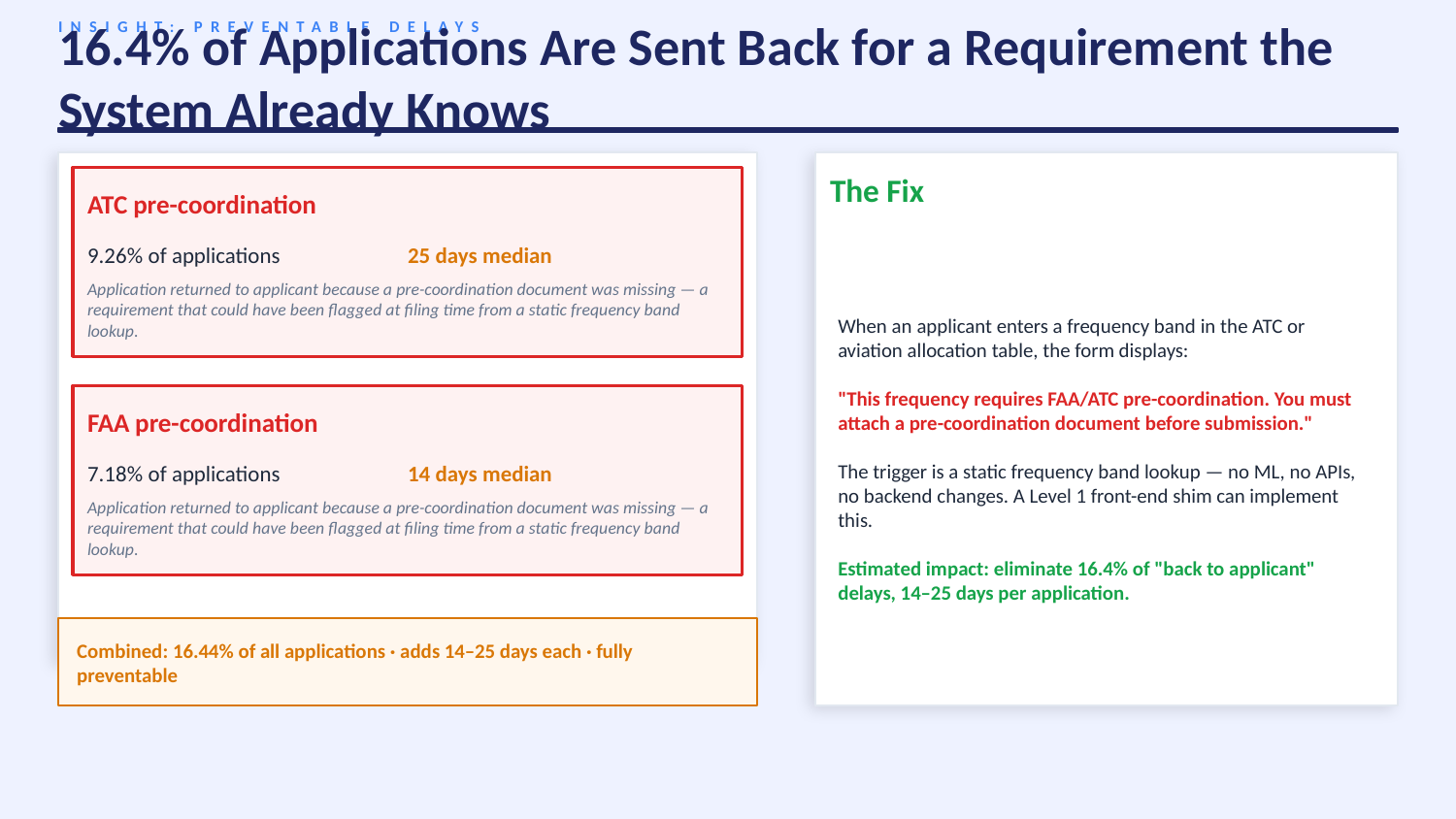

INSIGHT: PREVENTABLE DELAYS
16.4% of Applications Are Sent Back for a Requirement the System Already Knows

The Fix

ATC pre-coordination
When an applicant enters a frequency band in the ATC or aviation allocation table, the form displays:

"This frequency requires FAA/ATC pre-coordination. You must attach a pre-coordination document before submission."

The trigger is a static frequency band lookup — no ML, no APIs, no backend changes. A Level 1 front-end shim can implement this.

Estimated impact: eliminate 16.4% of "back to applicant" delays, 14–25 days per application.
9.26% of applications
25 days median
Application returned to applicant because a pre-coordination document was missing — a requirement that could have been flagged at filing time from a static frequency band lookup.

FAA pre-coordination
7.18% of applications
14 days median
Application returned to applicant because a pre-coordination document was missing — a requirement that could have been flagged at filing time from a static frequency band lookup.

Combined: 16.44% of all applications · adds 14–25 days each · fully preventable